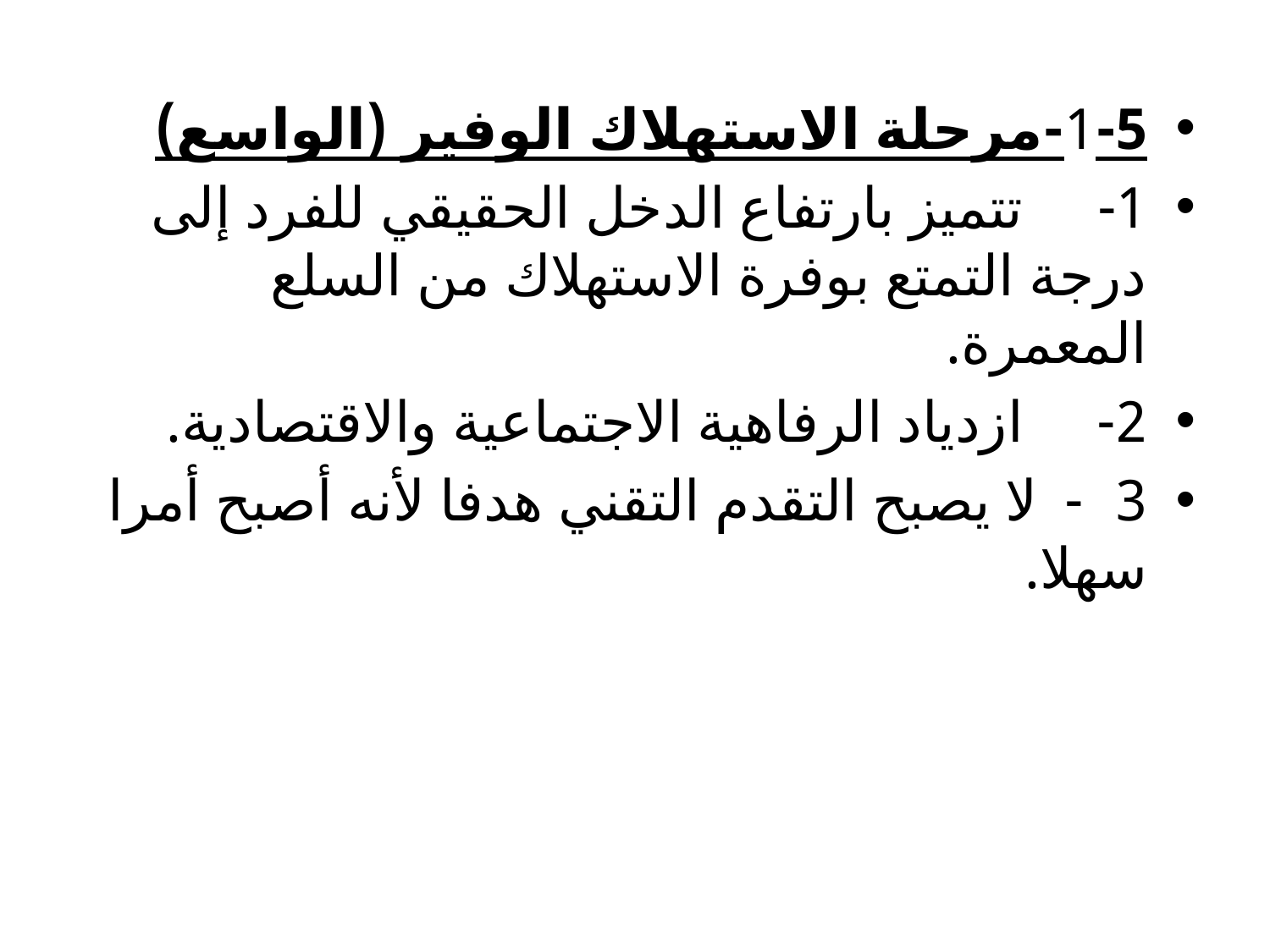

1-5-مرحلة الاستهلاك الوفير (الواسع)
1-     تتميز بارتفاع الدخل الحقيقي للفرد إلى درجة التمتع بوفرة الاستهلاك من السلع المعمرة.
2-     ازدياد الرفاهية الاجتماعية والاقتصادية.
3-    لا يصبح التقدم التقني هدفا لأنه أصبح أمرا سهلا.